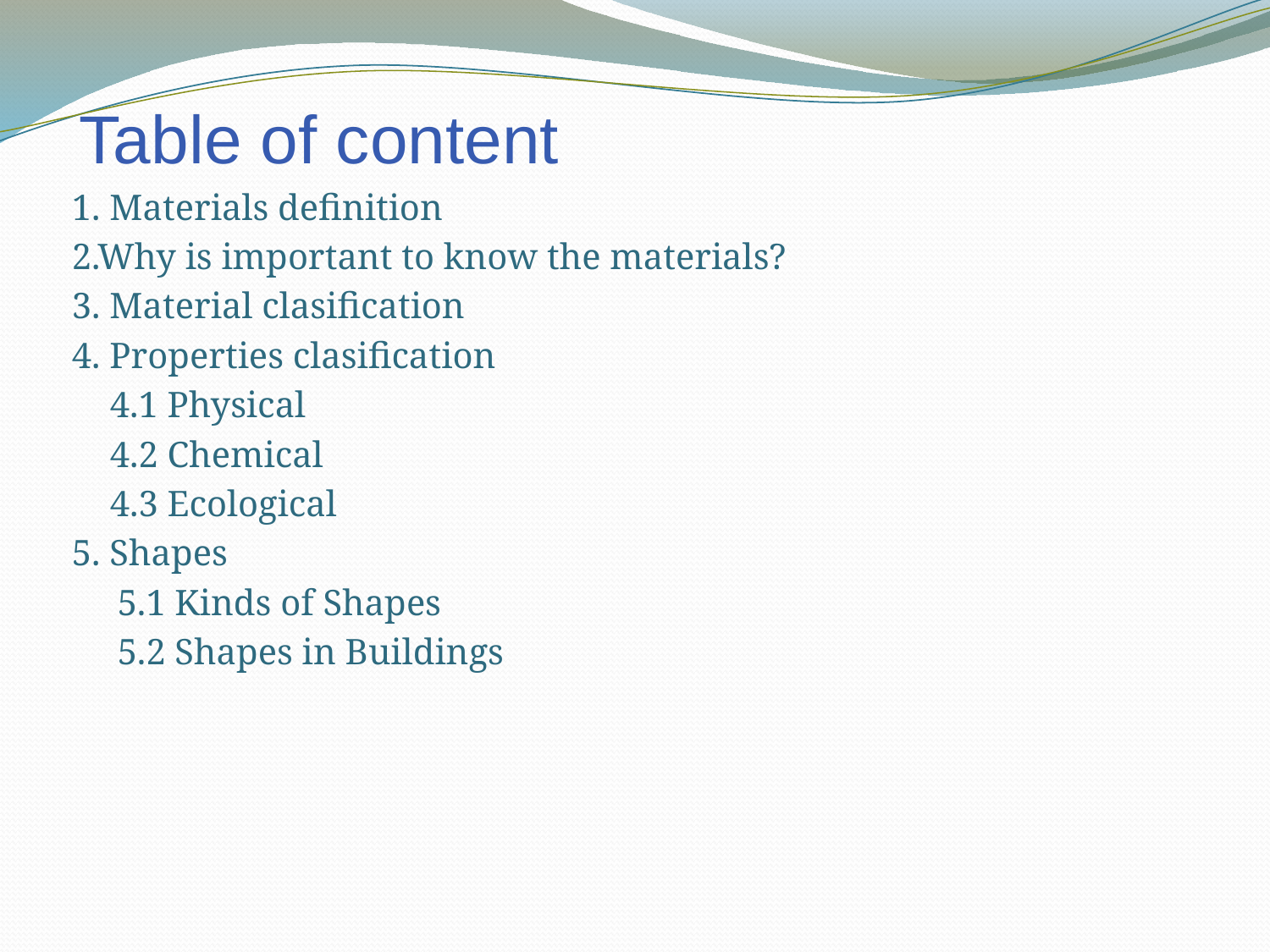

# Table of content
1. Materials definition
2.Why is important to know the materials?
3. Material clasification
4. Properties clasification
	4.1 Physical
	4.2 Chemical
	4.3 Ecological
5. Shapes
     5.1 Kinds of Shapes
     5.2 Shapes in Buildings